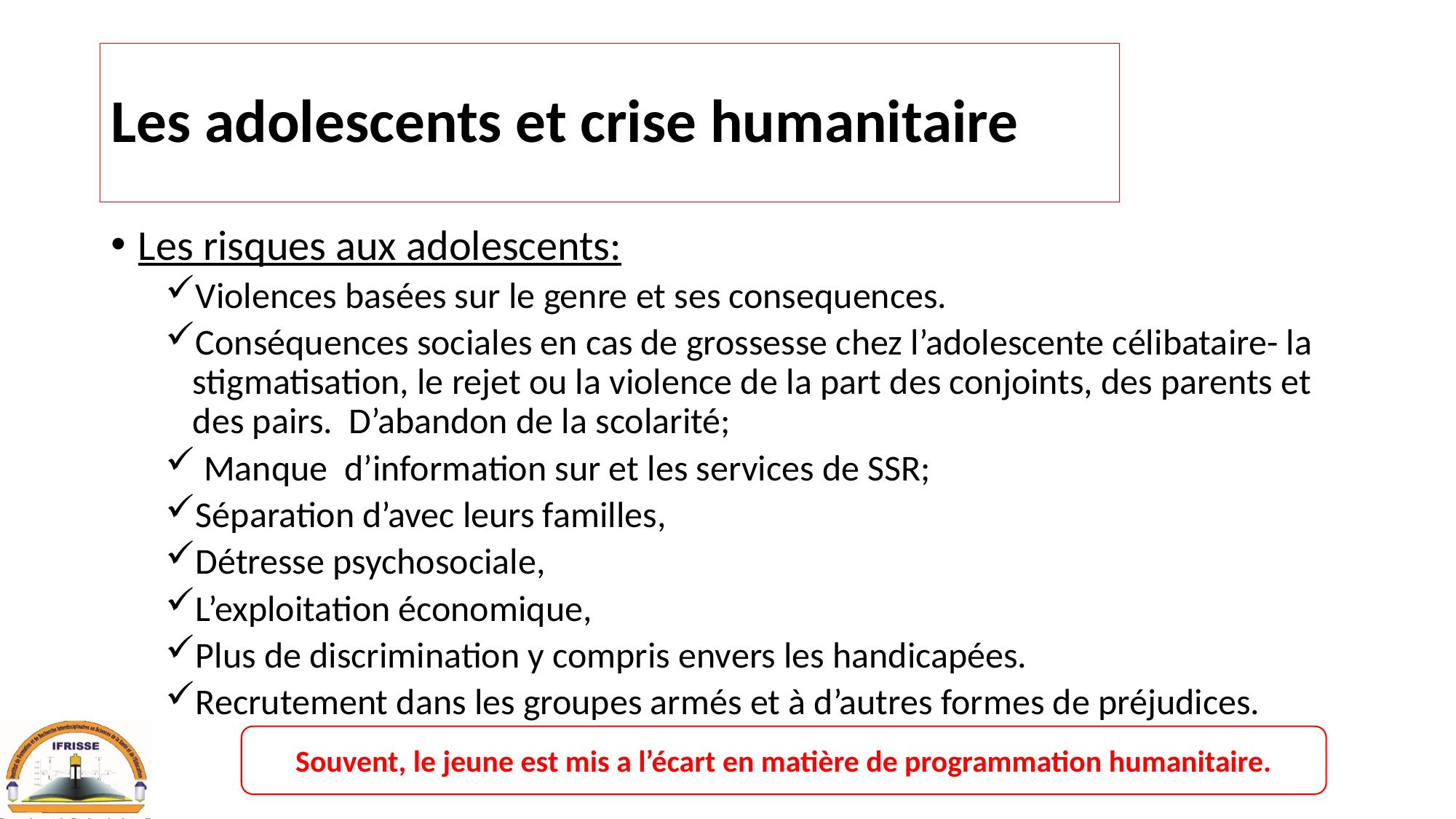

# Les adolescents et crise humanitaire
Les risques aux adolescents:
Violences basées sur le genre et ses consequences.
Conséquences sociales en cas de grossesse chez l’adolescente célibataire- la stigmatisation, le rejet ou la violence de la part des conjoints, des parents et des pairs.  D’abandon de la scolarité;
 Manque  d’information sur et les services de SSR;
Séparation d’avec leurs familles,
Détresse psychosociale,
L’exploitation économique,
Plus de discrimination y compris envers les handicapées.
Recrutement dans les groupes armés et à d’autres formes de préjudices.

Souvent, le jeune est mis a l’écart en matière de programmation humanitaire.